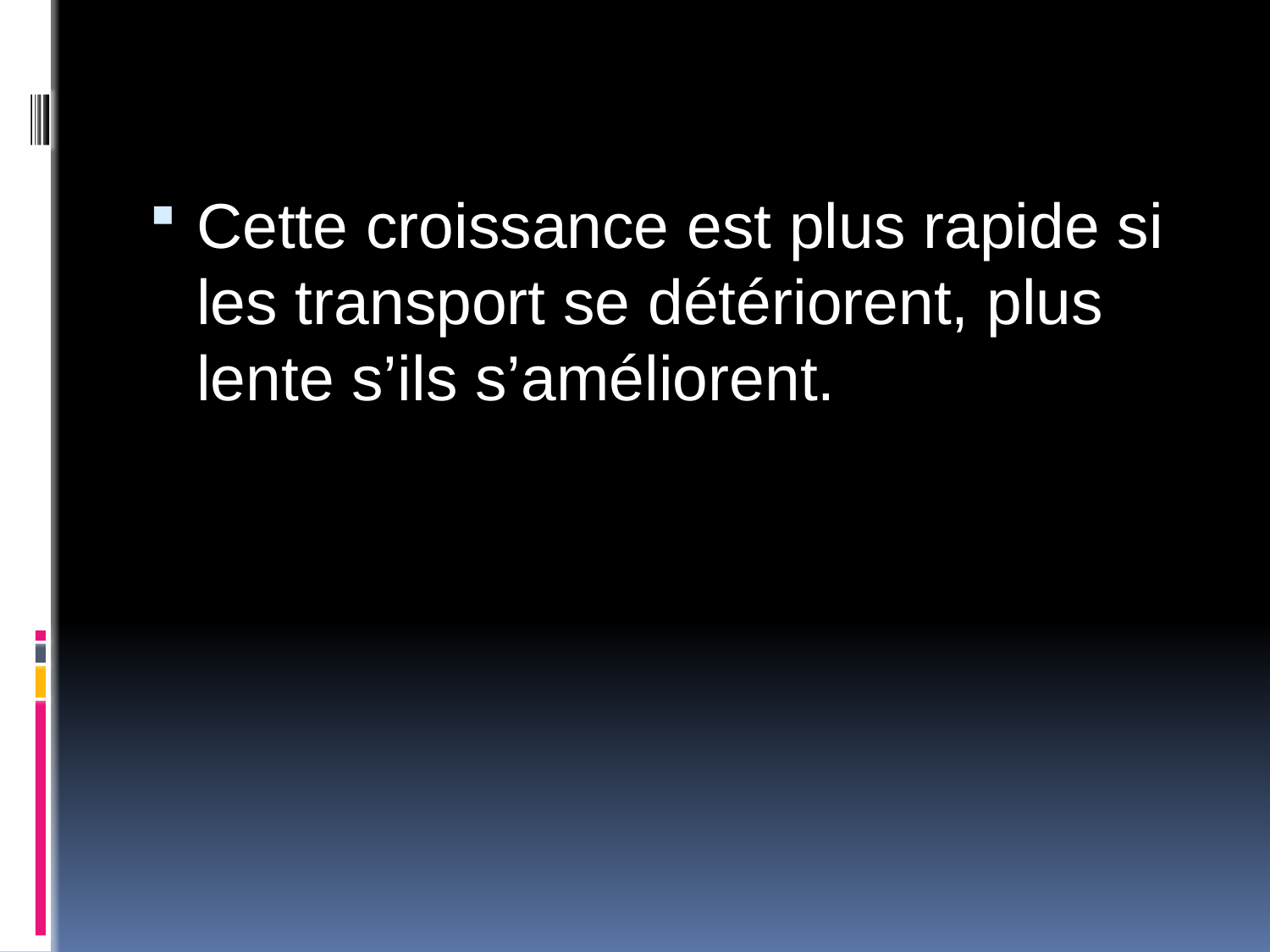

#
Cette croissance est plus rapide si les transport se détériorent, plus lente s’ils s’améliorent.